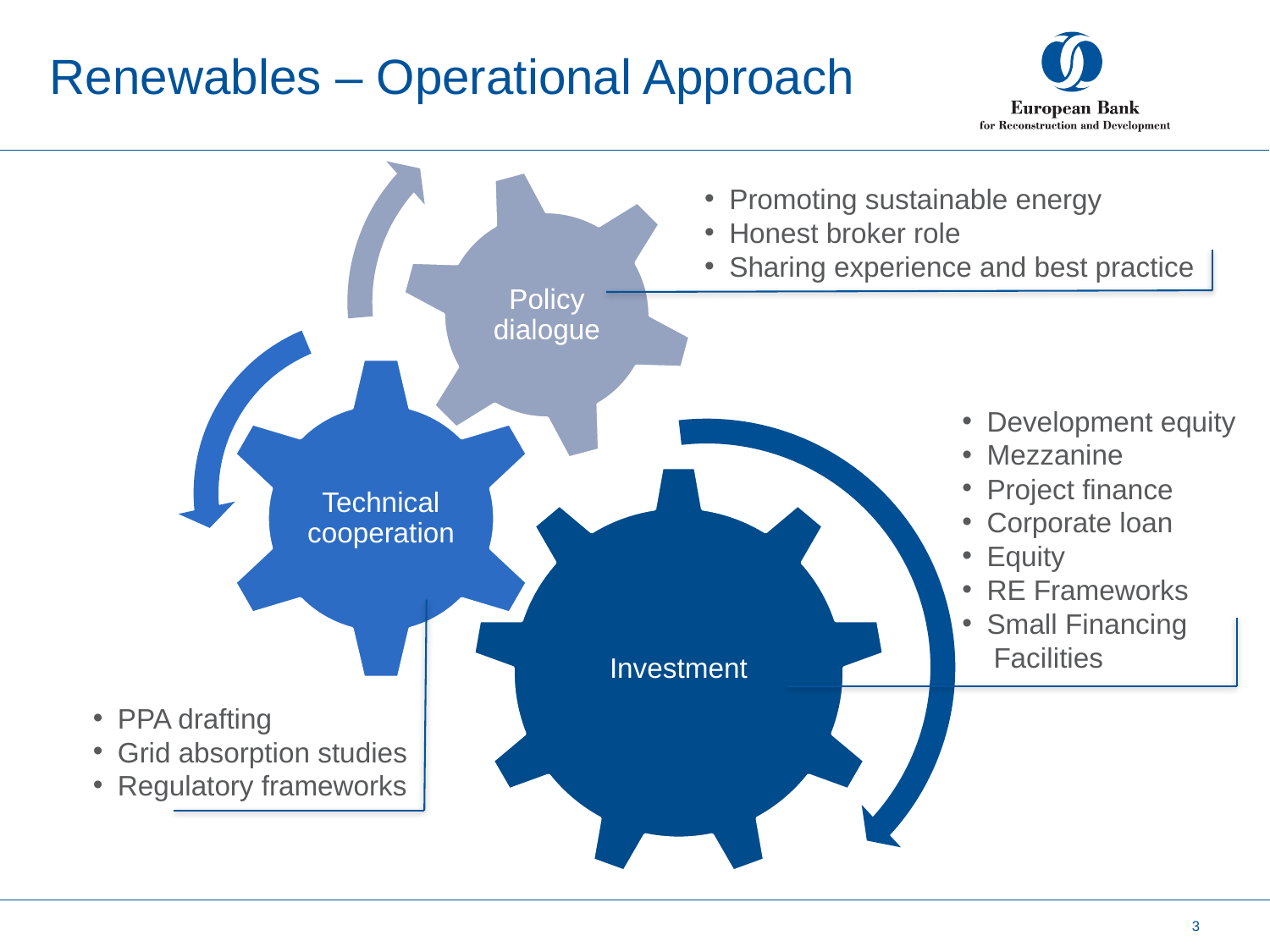

# Renewables – Operational Approach
Investment
Technical cooperation
Policy dialogue
Promoting sustainable energy
Honest broker role
Sharing experience and best practice
Development equity
Mezzanine
Project finance
Corporate loan
Equity
RE Frameworks
Small Financing
    Facilities
PPA drafting
Grid absorption studies
Regulatory frameworks
3